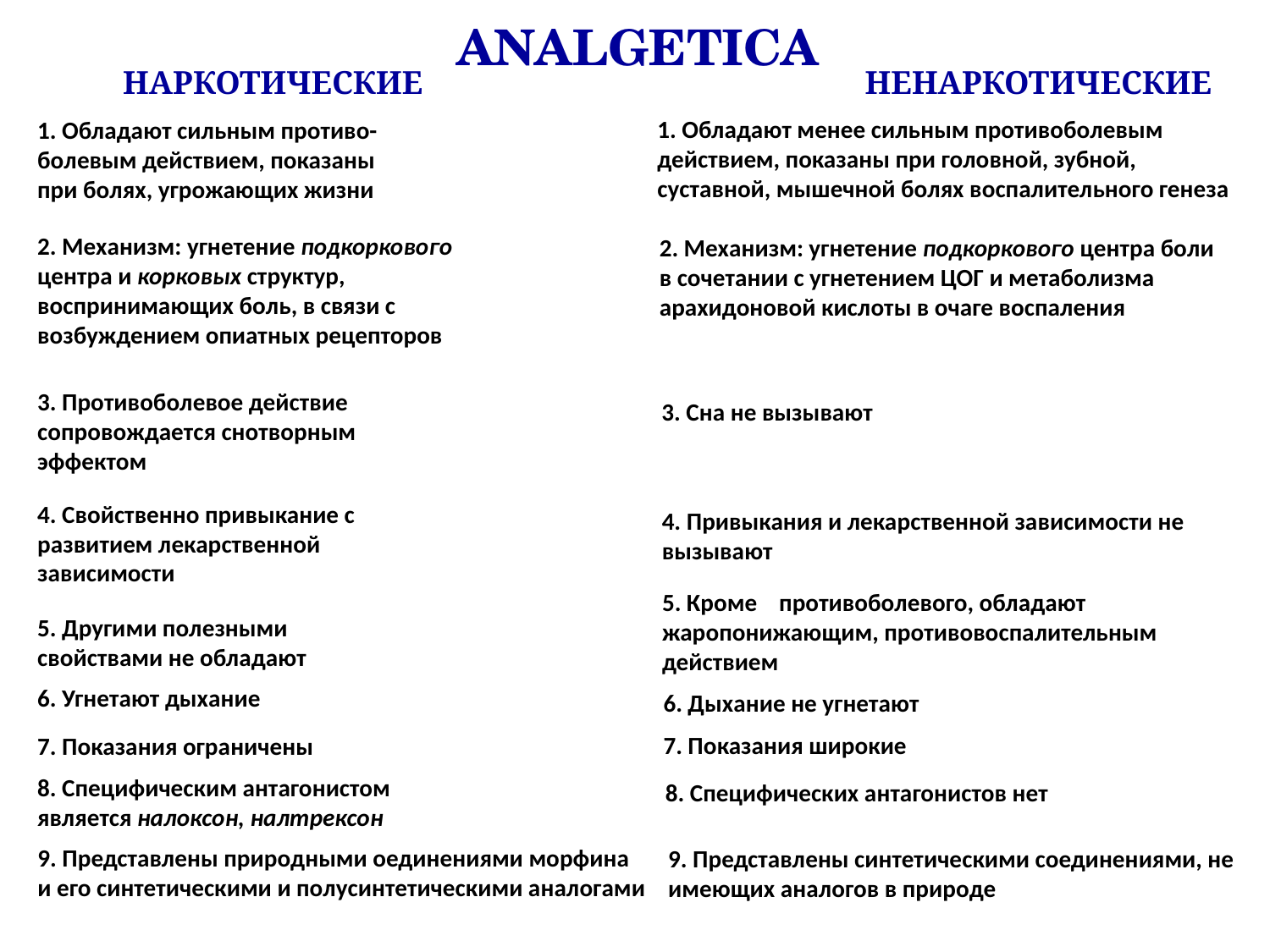

ANALGETICA
НАРКОТИЧЕСКИЕ
НЕНАРКОТИЧЕСКИЕ
1. Обладают менее сильным противоболевым действием, показаны при головной, зубной,
суставной, мышечной болях воспалительного генеза
1. Обладают сильным противо-
болевым действием, показаны
при болях, угрожающих жизни
2. Механизм: угнетение подкоркового центра и корковых структур, воспринимающих боль, в связи с возбуждением опиатных рецепторов
2. Механизм: угнетение подкоркового центра боли в сочетании с угнетением ЦОГ и метаболизма арахидоновой кислоты в очаге воспаления
3. Противоболевое действие сопровождается снотворным эффектом
3. Сна не вызывают
4. Свойственно привыкание с развитием лекарственной зависимости
4. Привыкания и лекарственной зависимости не вызывают
5. Кроме    противоболевого, обладают    жаропонижающим, противовоспалительным
действием
5. Другими полезными свойствами не обладают
6. Угнетают дыхание
6. Дыхание не угнетают
7. Показания широкие
7. Показания ограничены
8. Специфическим антагонистом является налоксон, налтрексон
8. Специфических антагонистов нет
9. Представлены природными оединениями морфина и его синтетическими и полусинтетическими аналогами
9. Представлены синтетическими соединениями, не имеющих аналогов в природе